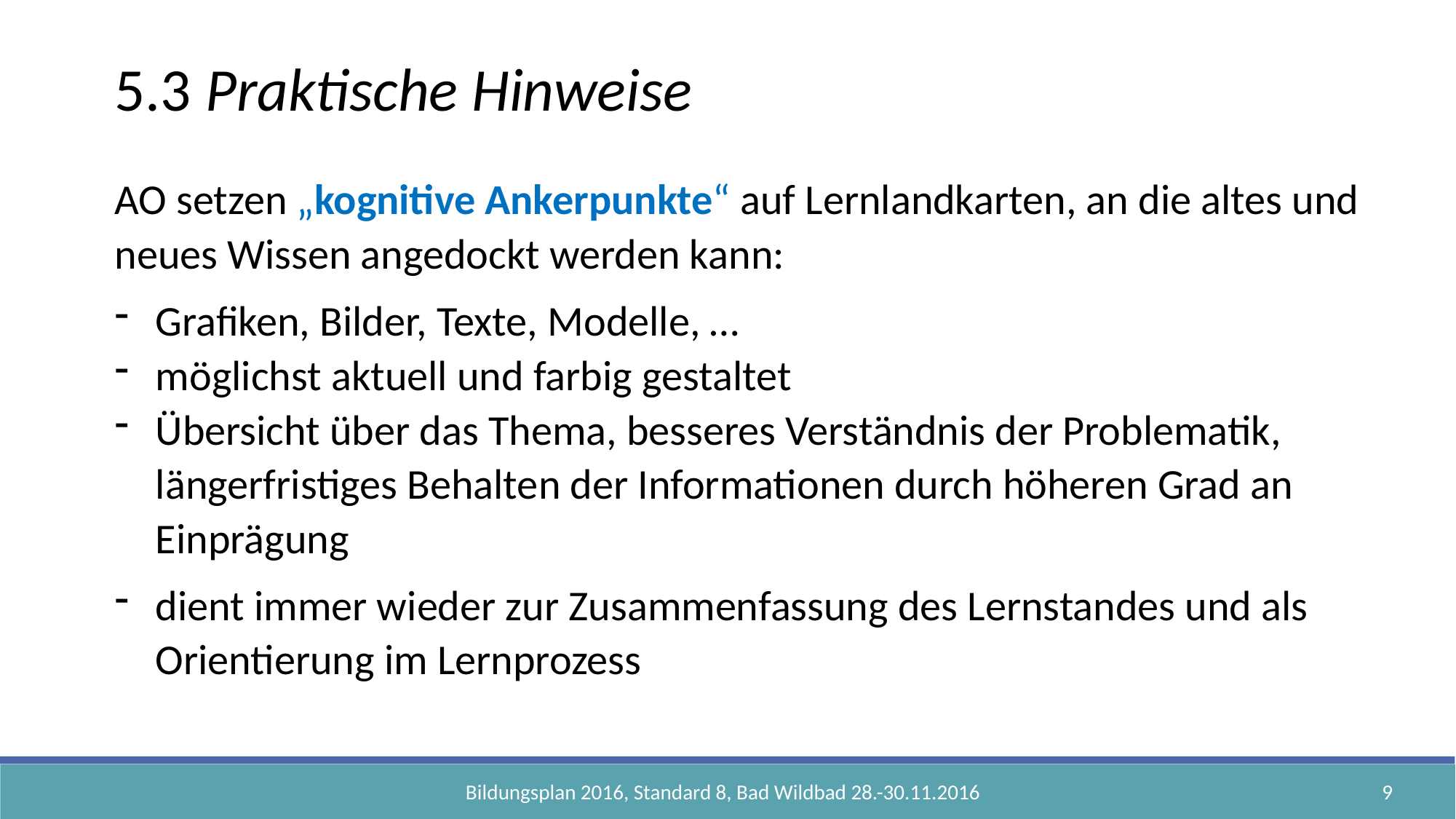

5.3 Praktische Hinweise
AO setzen „kognitive Ankerpunkte“ auf Lernlandkarten, an die altes und neues Wissen angedockt werden kann:
Grafiken, Bilder, Texte, Modelle, …
möglichst aktuell und farbig gestaltet
Übersicht über das Thema, besseres Verständnis der Problematik, längerfristiges Behalten der Informationen durch höheren Grad an Einprägung
dient immer wieder zur Zusammenfassung des Lernstandes und als Orientierung im Lernprozess